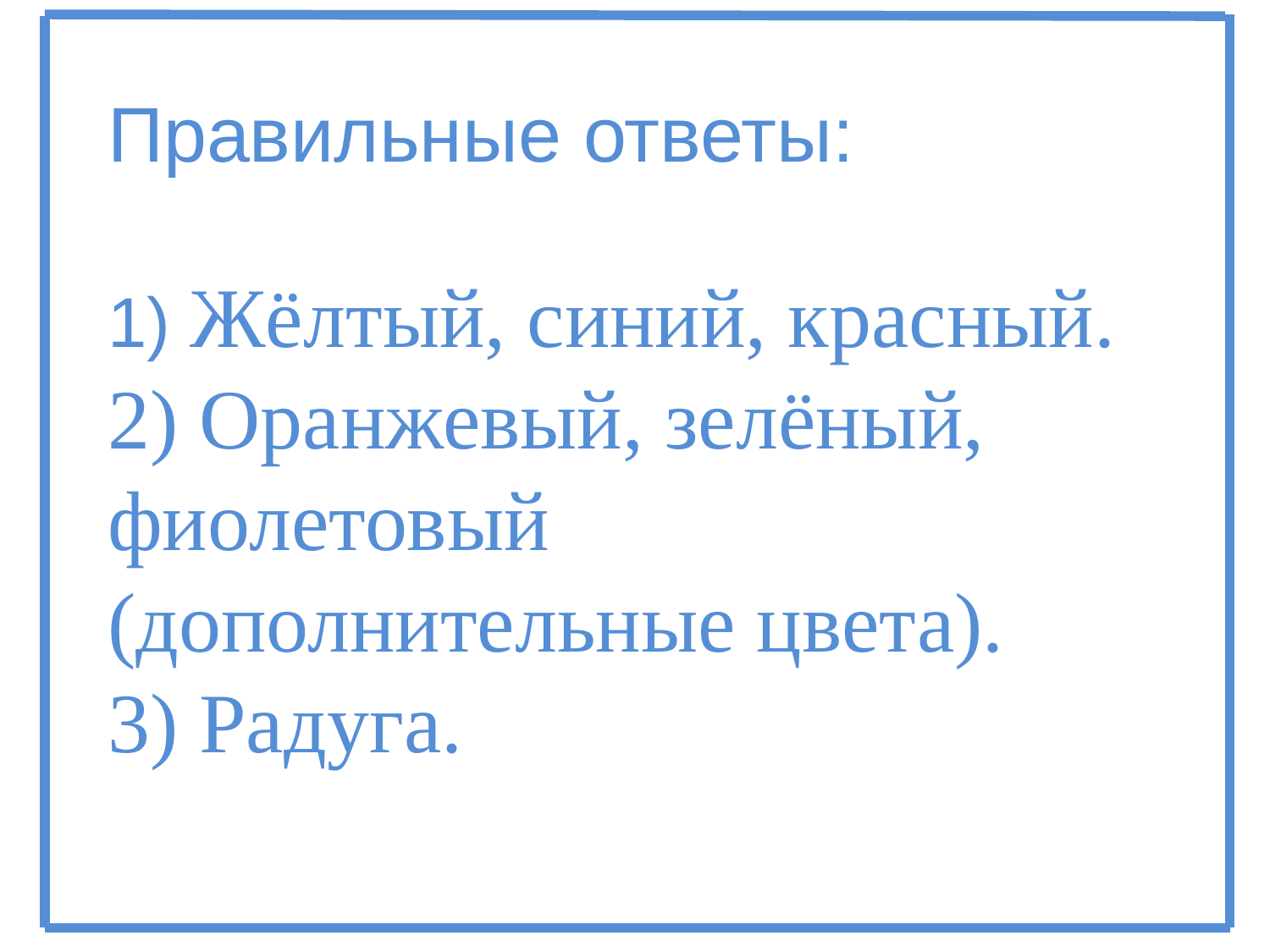

# Правильные ответы: 1) Жёлтый, синий, красный. 2) Оранжевый, зелёный, фиолетовый (дополнительные цвета). 3) Радуга.